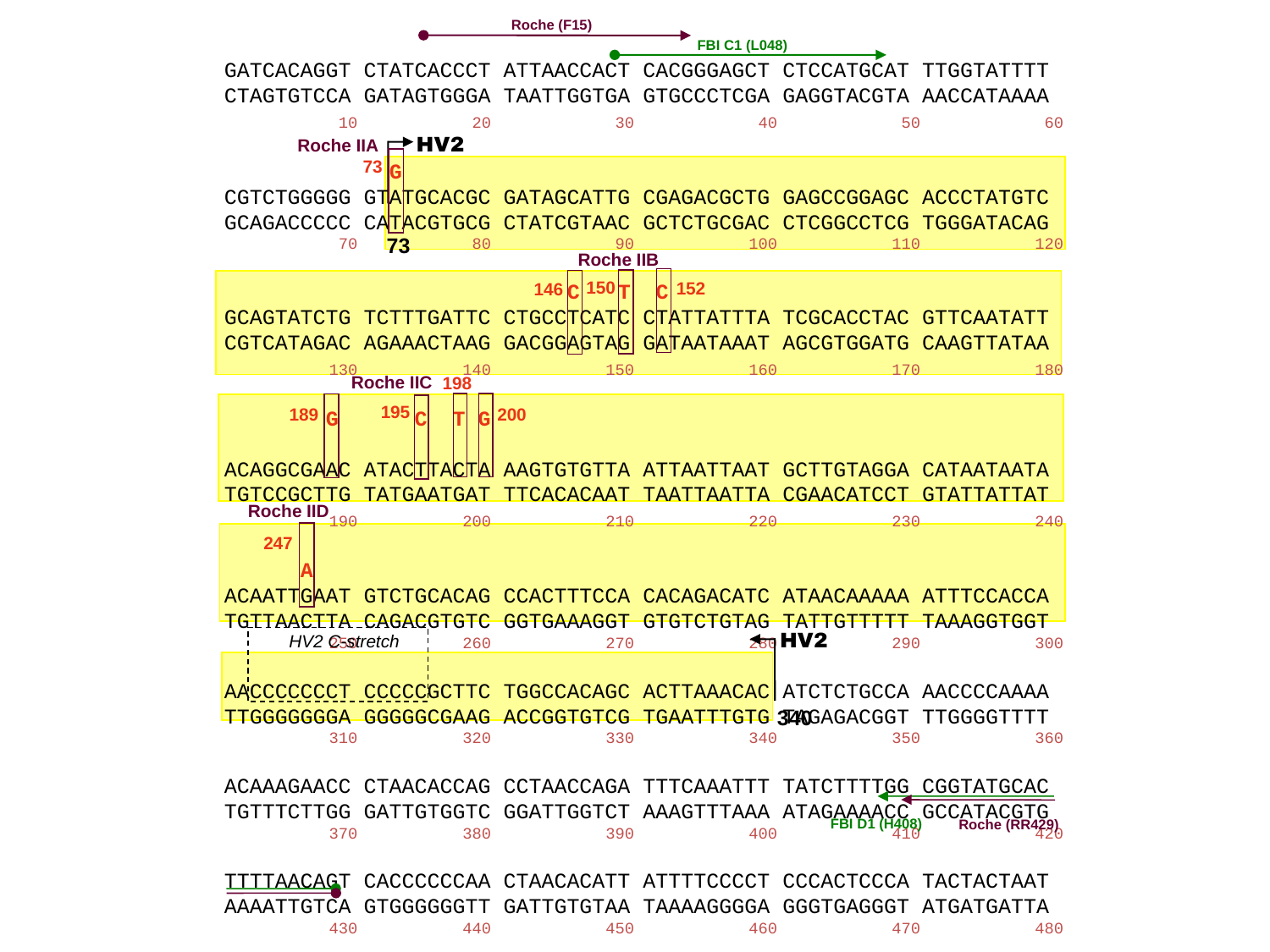

Roche (F15)
FBI C1 (L048)

GATCACAGGT CTATCACCCT ATTAACCACT CACGGGAGCT CTCCATGCAT TTGGTATTTT
CTAGTGTCCA GATAGTGGGA TAATTGGTGA GTGCCCTCGA GAGGTACGTA AACCATAAAA
         10            20             30             40             50             60

	   G
CGTCTGGGGG GTATGCACGC GATAGCATTG CGAGACGCTG GAGCCGGAGC ACCCTATGTC
GCAGACCCCC CATACGTGCG CTATCGTAAC GCTCTGCGAC CTCGGCCTCG TGGGATACAG
            70            80             90            100            110            120

	                 C   T  C
GCAGTATCTG TCTTTGATTC CTGCCTCATC CTATTATTTA TCGCACCTAC GTTCAATATT
CGTCATAGAC AGAAACTAAG GACGGAGTAG GATAATAAAT AGCGTGGATG CAAGTTATAA
           130           140            150            160            170            180

        G      C  T G
ACAGGCGAAC ATACTTACTA AAGTGTGTTA ATTAATTAAT GCTTGTAGGA CATAATAATA
TGTCCGCTTG TATGAATGAT TTCACACAAT TAATTAATTA CGAACATCCT GTATTATTAT
           190           200            210            220            230            240

      A
ACAATTGAAT GTCTGCACAG CCACTTTCCA CACAGACATC ATAACAAAAA ATTTCCACCA
TGTTAACTTA CAGACGTGTC GGTGAAAGGT GTGTCTGTAG TATTGTTTTT TAAAGGTGGT
           250           260            270            280            290            300

AACCCCCCCT CCCCCGCTTC TGGCCACAGC ACTTAAACAC ATCTCTGCCA AACCCCAAAA
TTGGGGGGGA GGGGGCGAAG ACCGGTGTCG TGAATTTGTG TAGAGACGGT TTGGGGTTTT
           310           320            330            340            350            360

ACAAAGAACC CTAACACCAG CCTAACCAGA TTTCAAATTT TATCTTTTGG CGGTATGCAC
TGTTTCTTGG GATTGTGGTC GGATTGGTCT AAAGTTTAAA ATAGAAAACC GCCATACGTG
           370           380            390            400            410            420

TTTTAACAGT CACCCCCCAA CTAACACATT ATTTTCCCCT CCCACTCCCA TACTACTAAT
AAAATTGTCA GTGGGGGGTT GATTGTGTAA TAAAAGGGGA GGGTGAGGGT ATGATGATTA
           430           440            450            460            470            480

HV2

Roche IIA
73

Roche IIB

150
152
146
Roche IIC
198

195

200
189
Roche IID

247
HV2

HV2 C-stretch

FBI D1 (H408)
Roche (RR429)

Hypervariable Region II
73-340
268 bp examined

73
SSO Probes
73
146
150
152
189
195
198
200
247
Only 9 sites examined
340